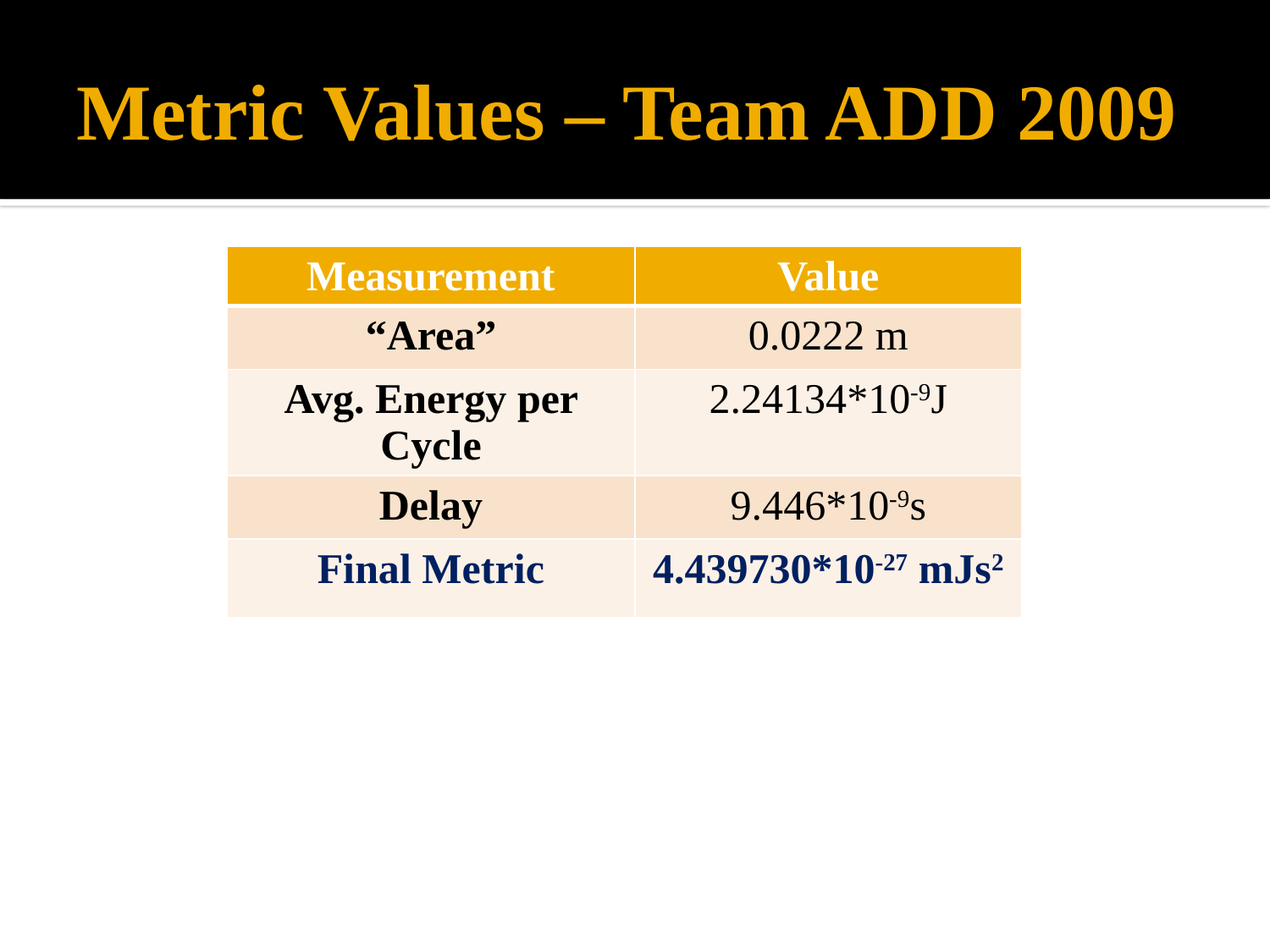

# Metric Values – Team ADD 2009

| Measurement | Value |
| --- | --- |
| “Area” | 0.0222 m |
| Avg. Energy per Cycle | 2.24134\*10-9J |
| Delay | 9.446\*10-9s |
| Final Metric | 4.439730\*10-27 mJs2 |